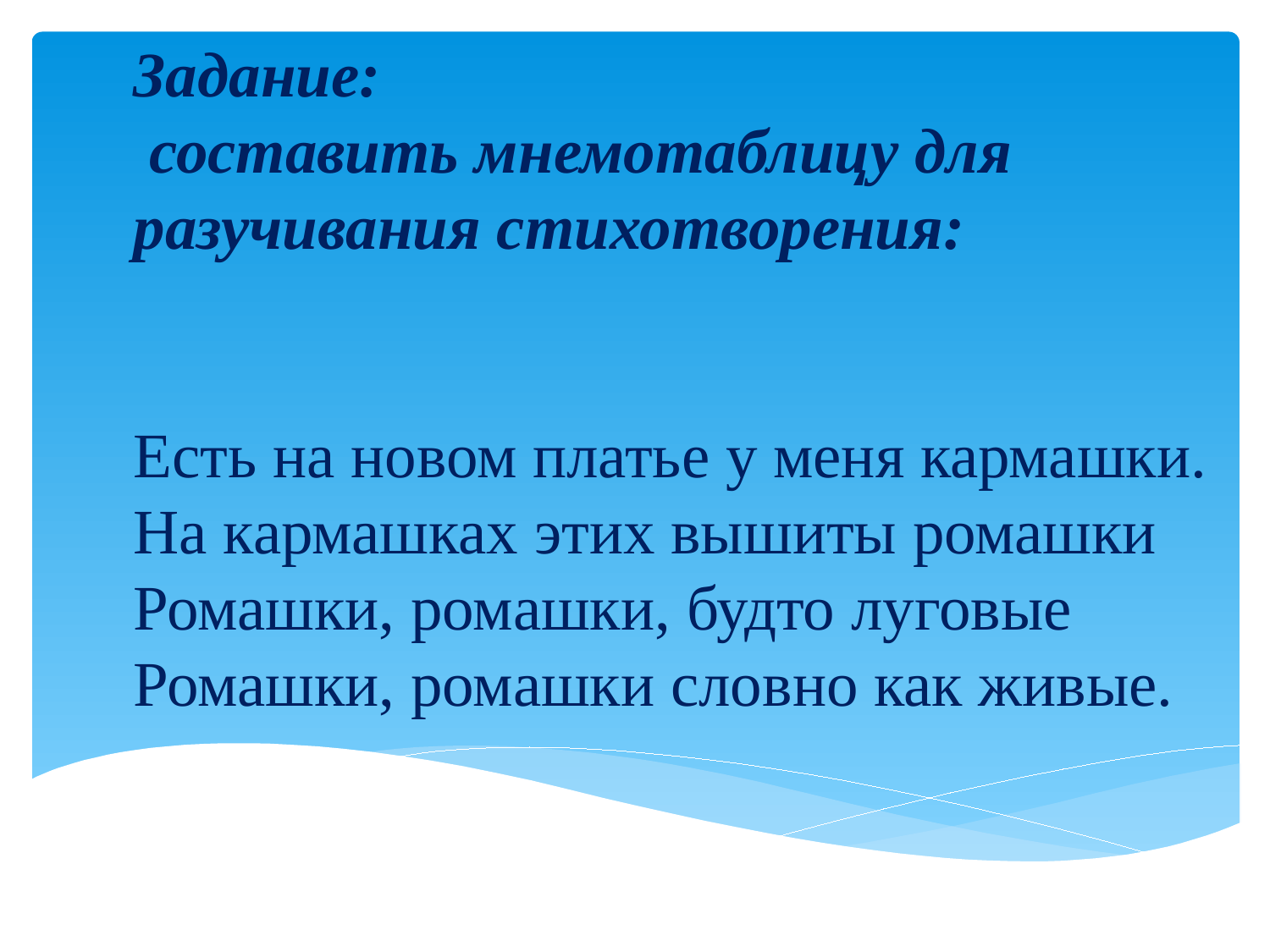

Задание:
 составить мнемотаблицу для
разучивания стихотворения:

Есть на новом платье у меня кармашки.
На кармашках этих вышиты ромашки
Ромашки, ромашки, будто луговые
Ромашки, ромашки словно как живые.